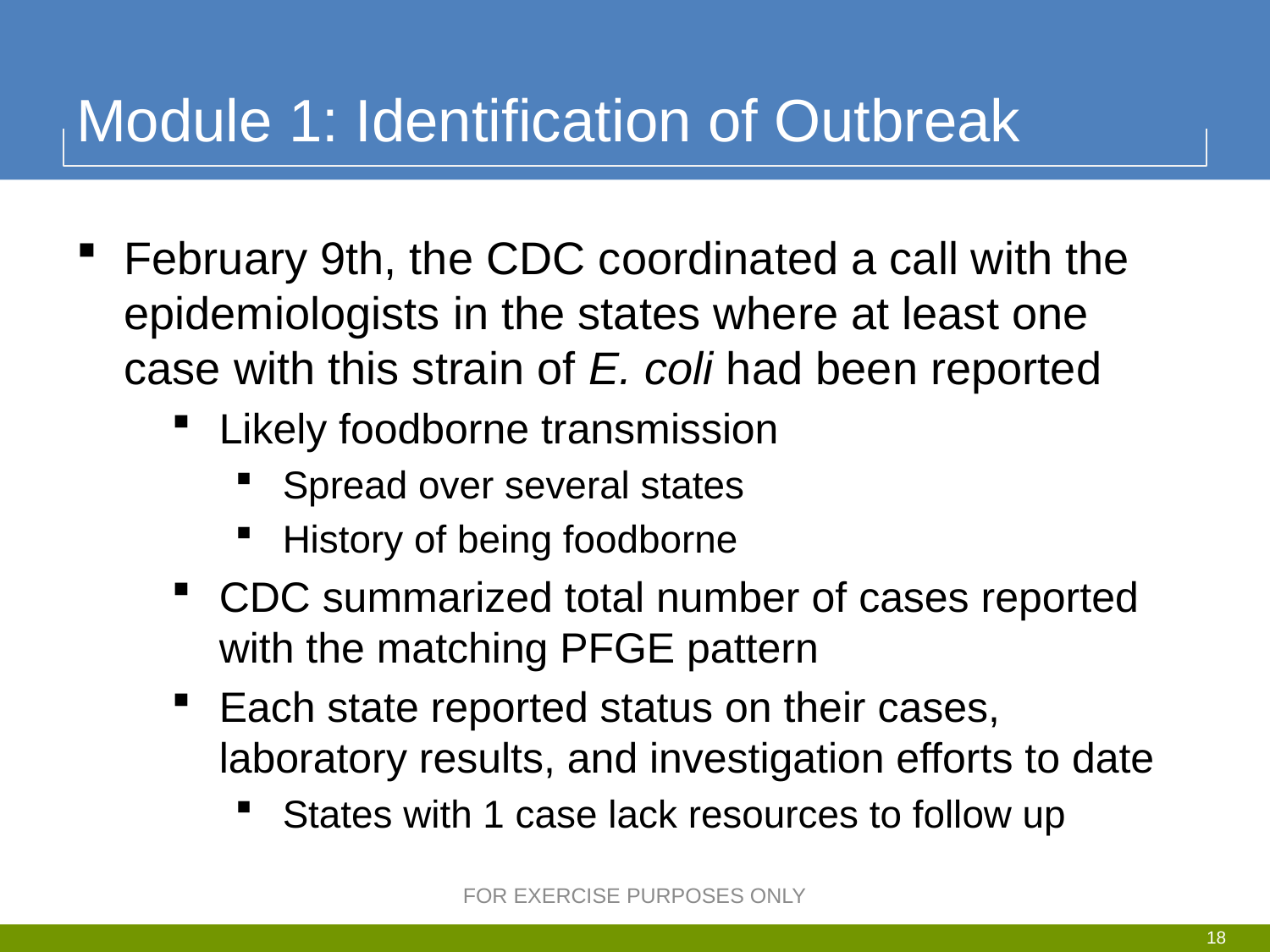

# Module 1: Identification of Outbreak
February 9th, the CDC coordinated a call with the epidemiologists in the states where at least one case with this strain of E. coli had been reported
Likely foodborne transmission
Spread over several states
History of being foodborne
CDC summarized total number of cases reported with the matching PFGE pattern
Each state reported status on their cases, laboratory results, and investigation efforts to date
States with 1 case lack resources to follow up

FOR EXERCISE PURPOSES ONLY